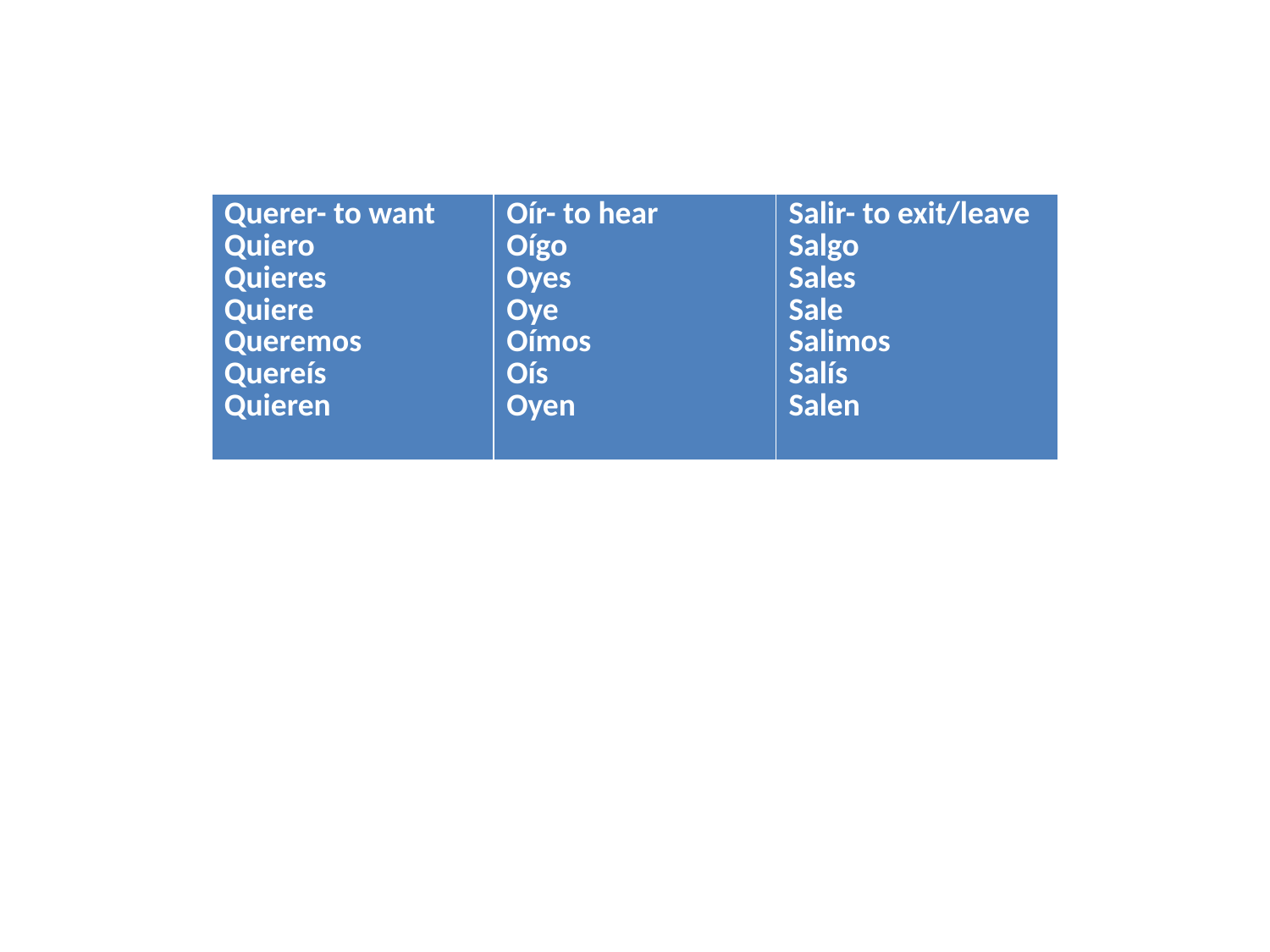

#
| Querer- to want Quiero Quieres Quiere Queremos Quereís Quieren | Oír- to hear Oígo Oyes Oye Oímos Oís Oyen | Salir- to exit/leave Salgo Sales Sale Salimos Salís Salen |
| --- | --- | --- |